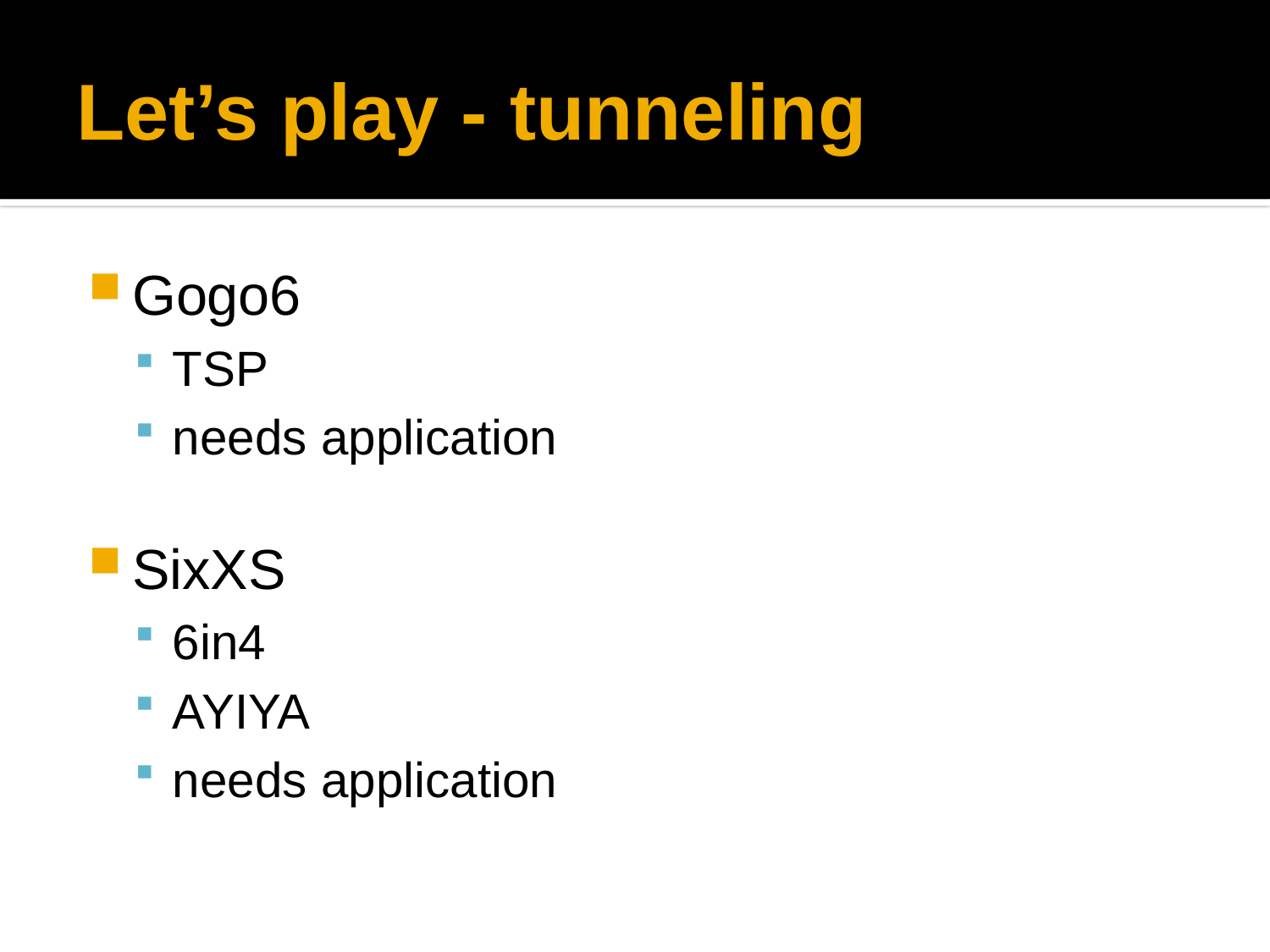

# Let’s play - tunneling
Gogo6
TSP
needs application

SixXS
6in4
AYIYA
needs application